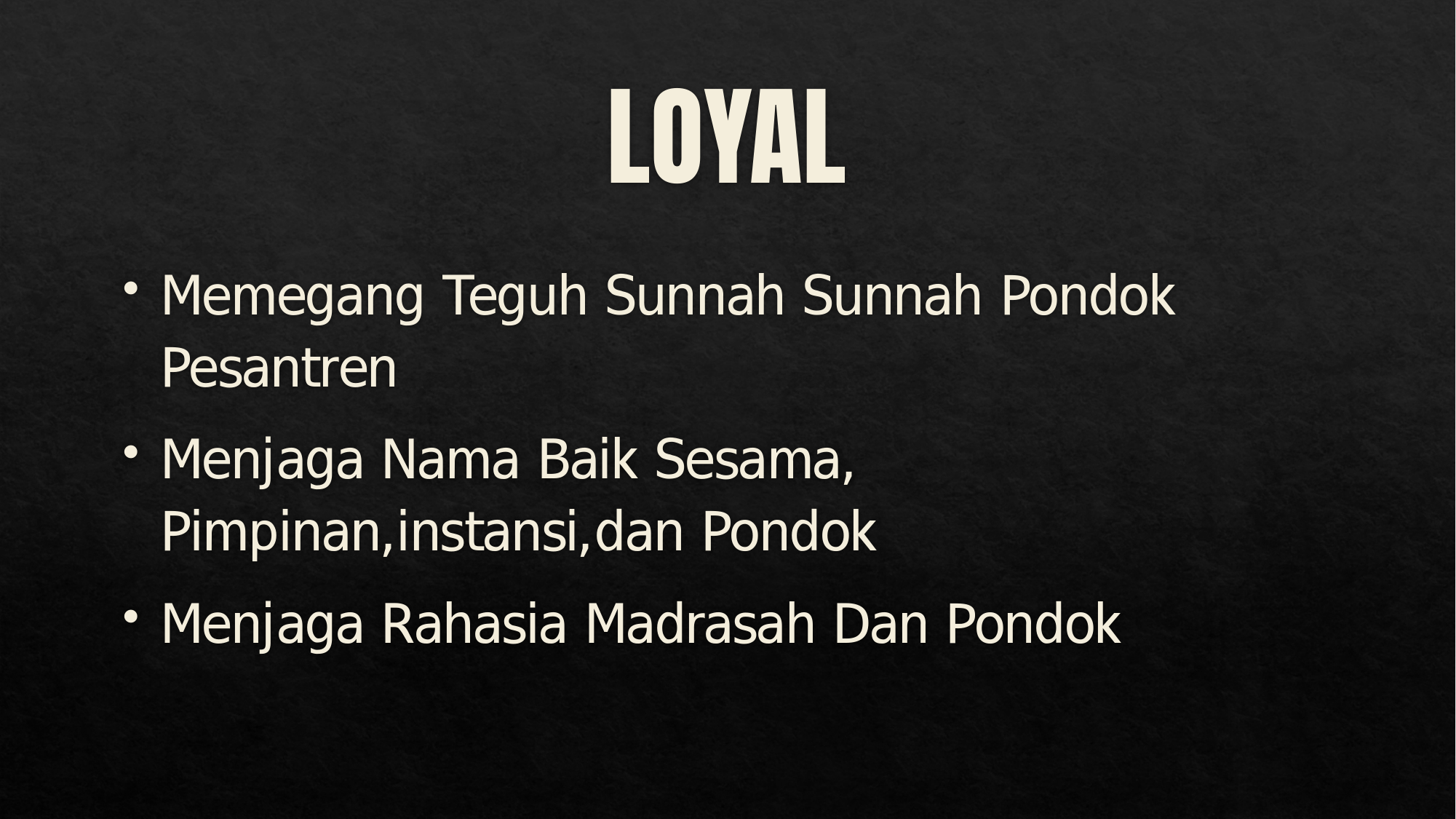

# LOYAL
Memegang Teguh Sunnah Sunnah Pondok Pesantren
Menjaga Nama Baik Sesama, Pimpinan,instansi,dan Pondok
Menjaga Rahasia Madrasah Dan Pondok